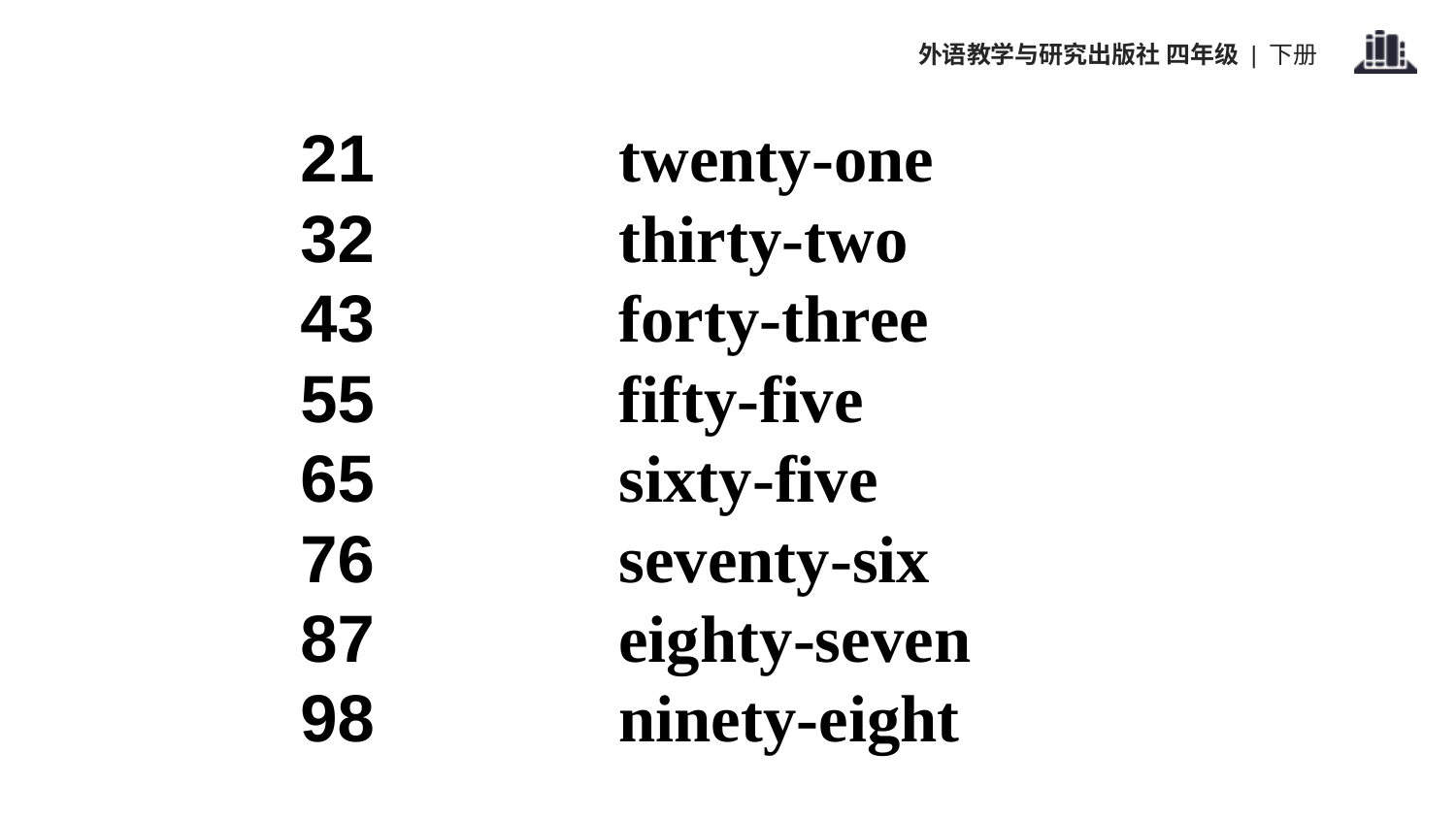

21
32
43
55
65
76
87
98
twenty-one
thirty-two
forty-three
fifty-five
sixty-five
seventy-six
eighty-seven
ninety-eight